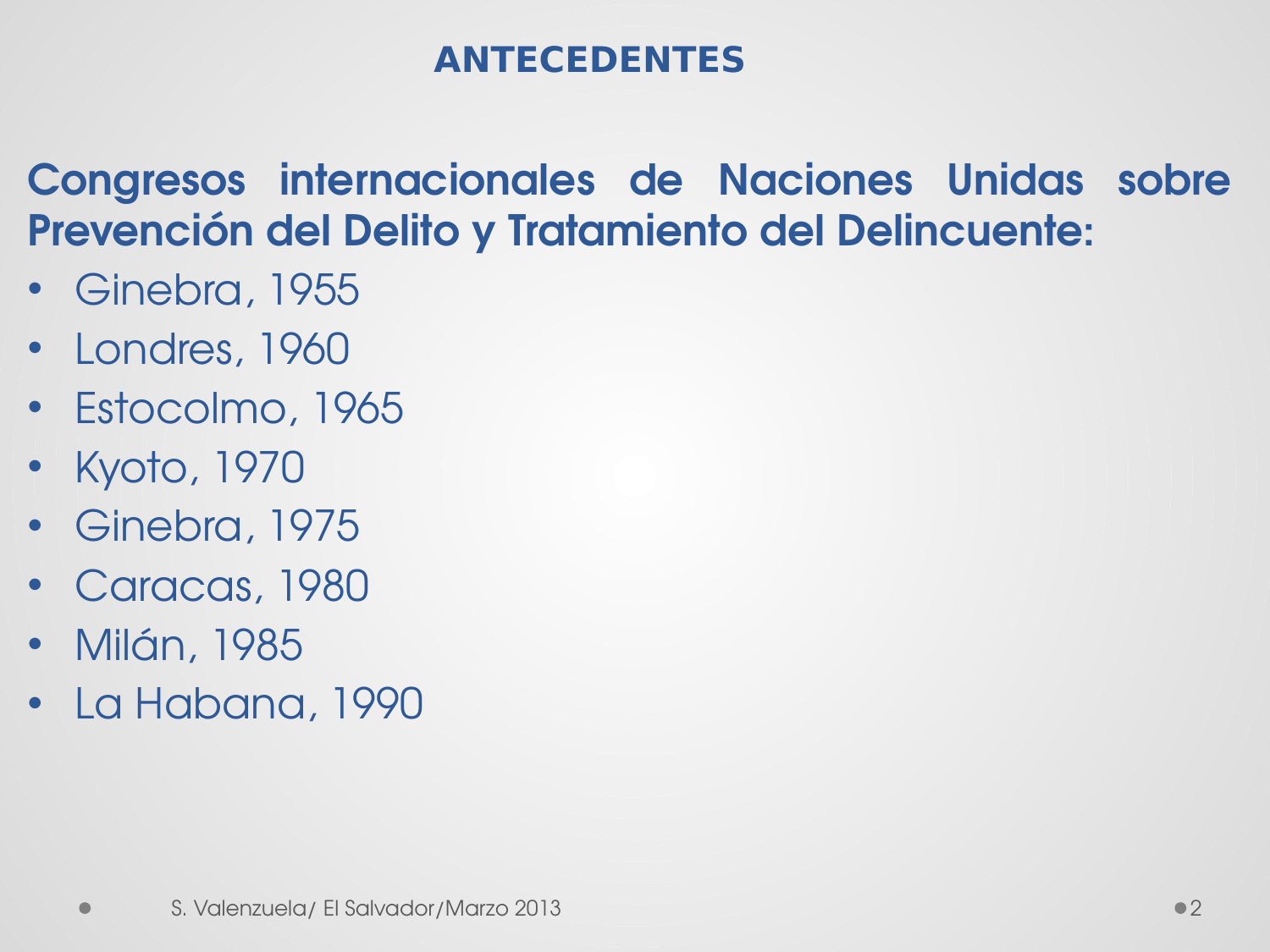

# ANTECEDENTES
Congresos internacionales de Naciones Unidas sobre Prevención del Delito y Tratamiento del Delincuente:
Ginebra, 1955
Londres, 1960
Estocolmo, 1965
Kyoto, 1970
Ginebra, 1975
Caracas, 1980
Milán, 1985
La Habana, 1990

2
S. Valenzuela/ El Salvador/Marzo 2013